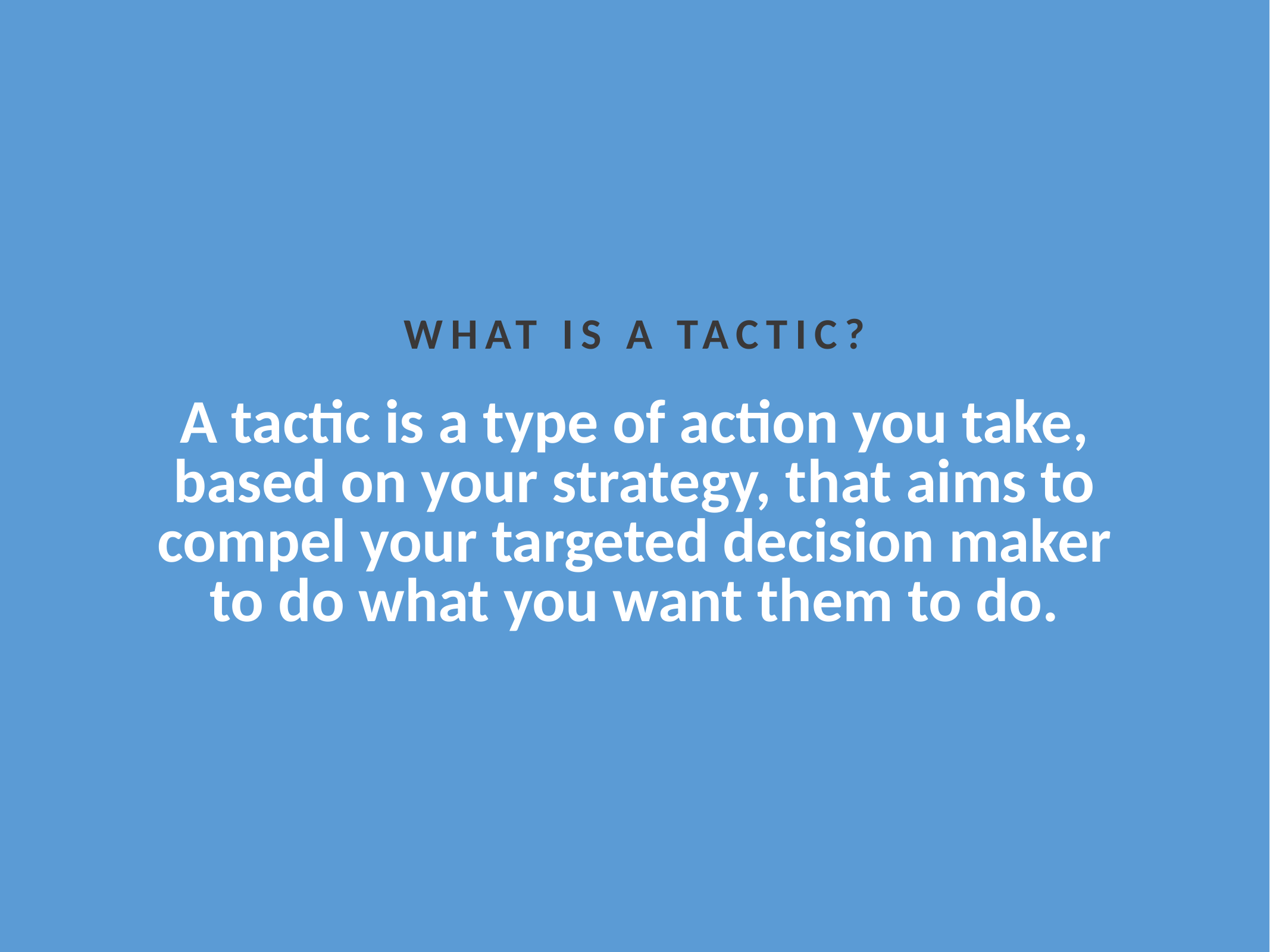

WHAT IS A TACTIC?
A tactic is a type of action you take, based on your strategy, that aims to compel your targeted decision maker to do what you want them to do.